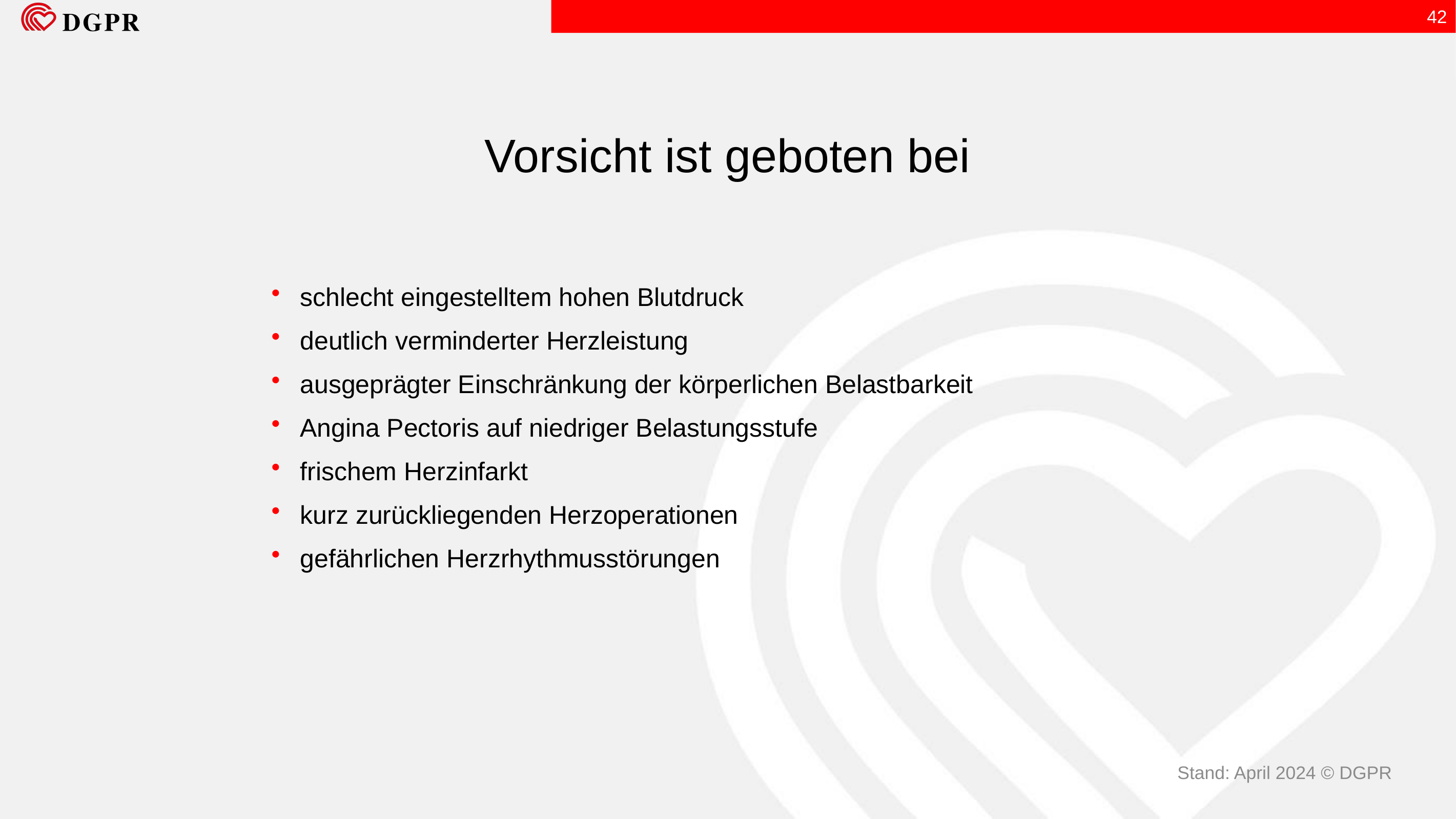

42
Vorsicht ist geboten bei
schlecht eingestelltem hohen Blutdruck
deutlich verminderter Herzleistung
ausgeprägter Einschränkung der körperlichen Belastbarkeit
Angina Pectoris auf niedriger Belastungsstufe
frischem Herzinfarkt
kurz zurückliegenden Herzoperationen
gefährlichen Herzrhythmusstörungen
Stand: April 2024 © DGPR